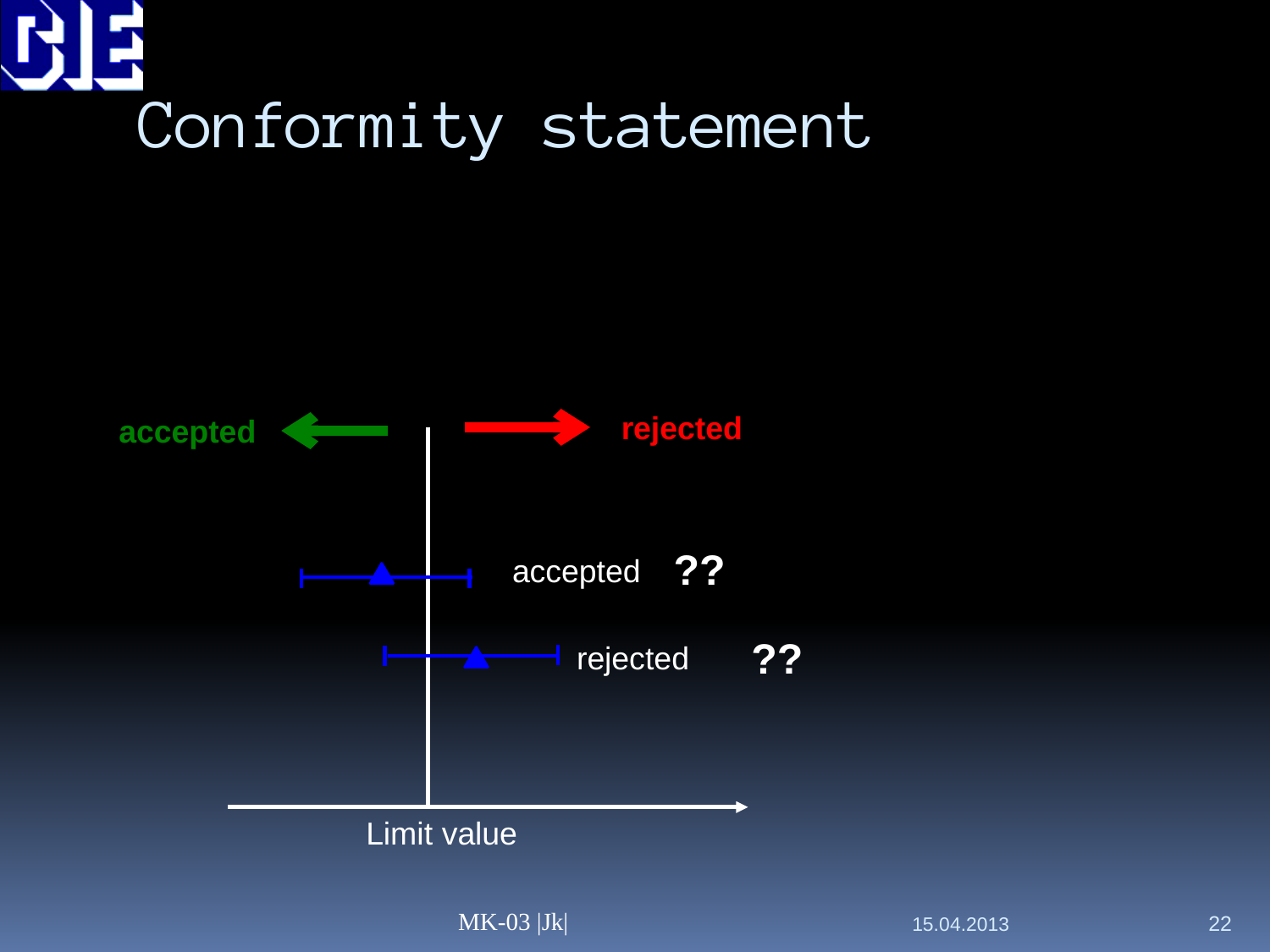

# Conformity statement
rejected
accepted
??
accepted

??
rejected

Limit value
22
15.04.2013
MK-03 |Jk|